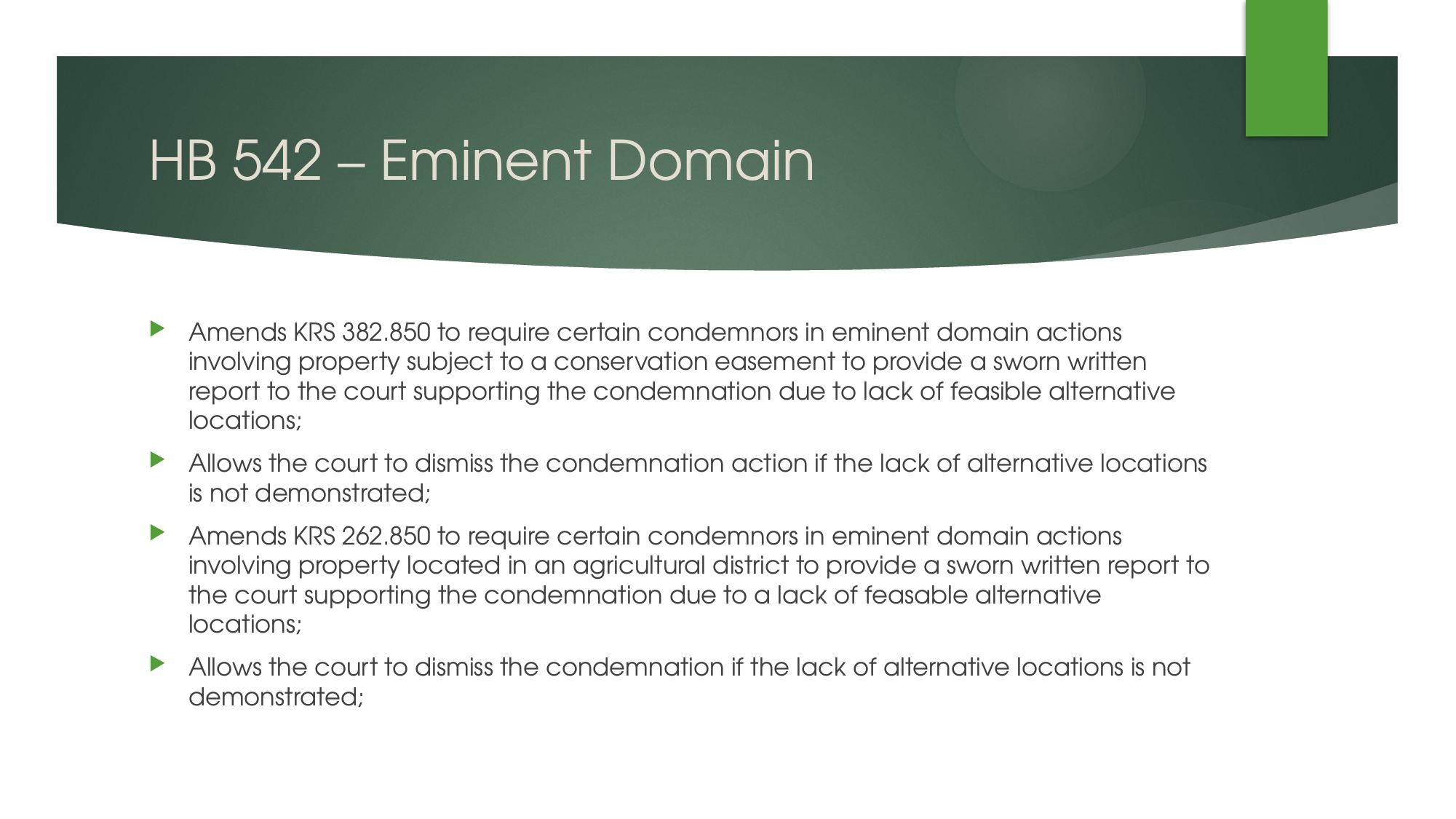

# HB 542 – Eminent Domain
Amends KRS 382.850 to require certain condemnors in eminent domain actions involving property subject to a conservation easement to provide a sworn written report to the court supporting the condemnation due to lack of feasible alternative locations;
Allows the court to dismiss the condemnation action if the lack of alternative locations is not demonstrated;
Amends KRS 262.850 to require certain condemnors in eminent domain actions involving property located in an agricultural district to provide a sworn written report to the court supporting the condemnation due to a lack of feasable alternative locations;
Allows the court to dismiss the condemnation if the lack of alternative locations is not demonstrated;